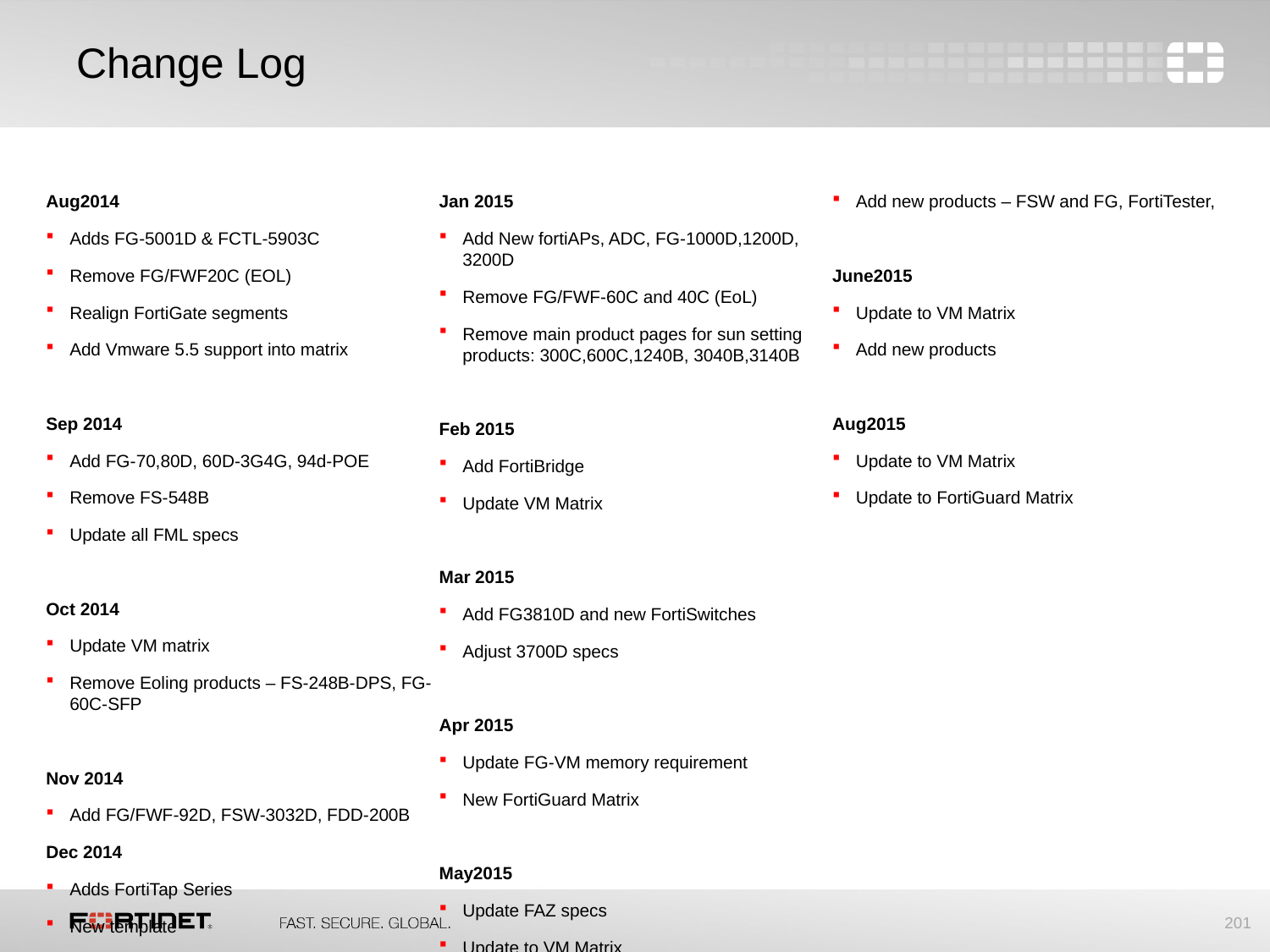

# Change Log
Aug2014
Adds FG-5001D & FCTL-5903C
Remove FG/FWF20C (EOL)
Realign FortiGate segments
Add Vmware 5.5 support into matrix

Sep 2014
Add FG-70,80D, 60D-3G4G, 94d-POE
Remove FS-548B
Update all FML specs

Oct 2014
Update VM matrix
Remove Eoling products – FS-248B-DPS, FG-60C-SFP

Nov 2014
Add FG/FWF-92D, FSW-3032D, FDD-200B
Dec 2014
Adds FortiTap Series
New template

Jan 2015
Add New fortiAPs, ADC, FG-1000D,1200D, 3200D
Remove FG/FWF-60C and 40C (EoL)
Remove main product pages for sun setting products: 300C,600C,1240B, 3040B,3140B

Feb 2015
Add FortiBridge
Update VM Matrix

Mar 2015
Add FG3810D and new FortiSwitches
Adjust 3700D specs

Apr 2015
Update FG-VM memory requirement
New FortiGuard Matrix

May2015
Update FAZ specs
Update to VM Matrix
Add FortiWAN and remove FortiDNS
Add new products – FSW and FG, FortiTester,

June2015
Update to VM Matrix
Add new products

Aug2015
Update to VM Matrix
Update to FortiGuard Matrix